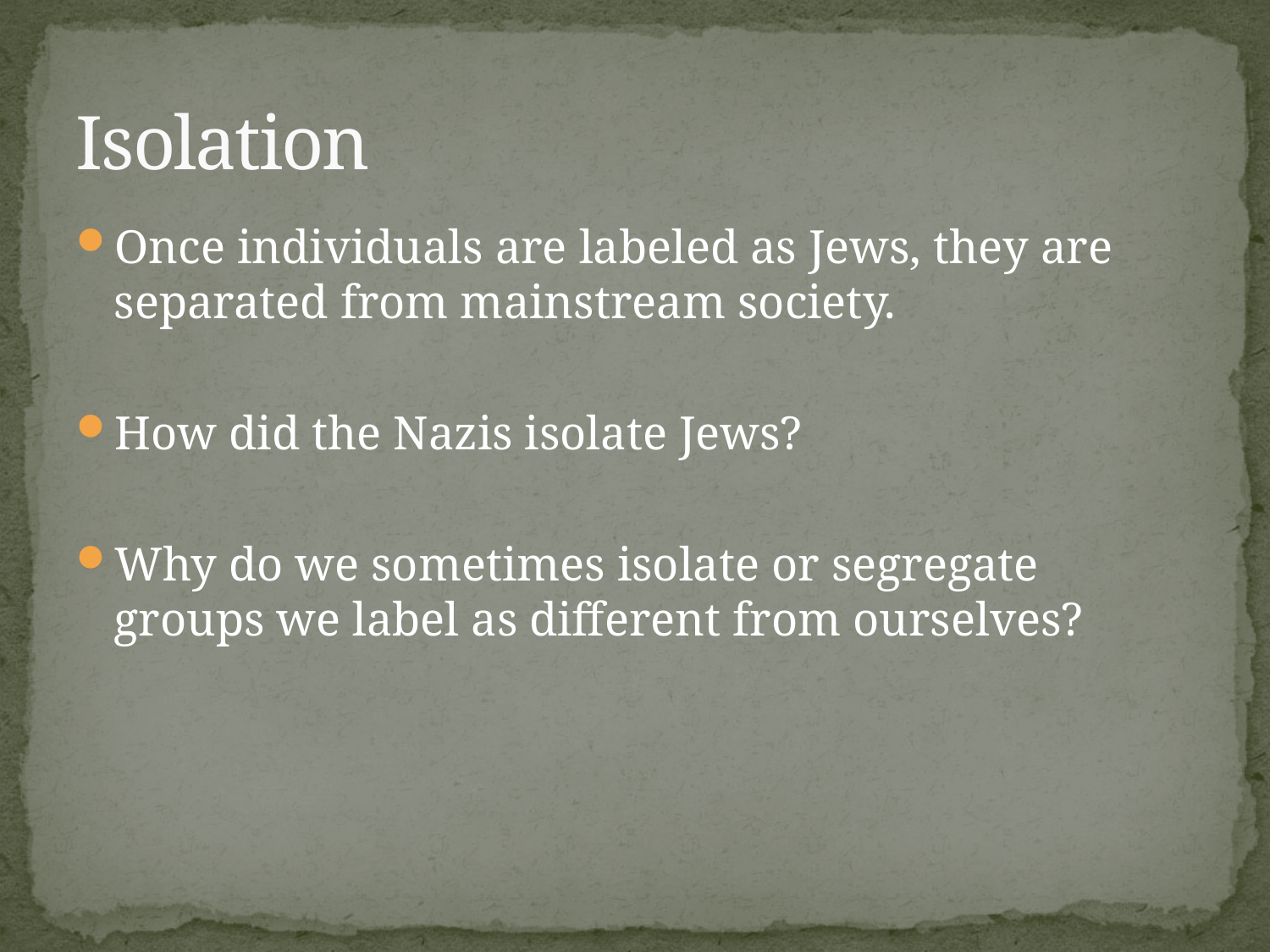

# Isolation
Once individuals are labeled as Jews, they are separated from mainstream society.

How did the Nazis isolate Jews?

Why do we sometimes isolate or segregate groups we label as different from ourselves?